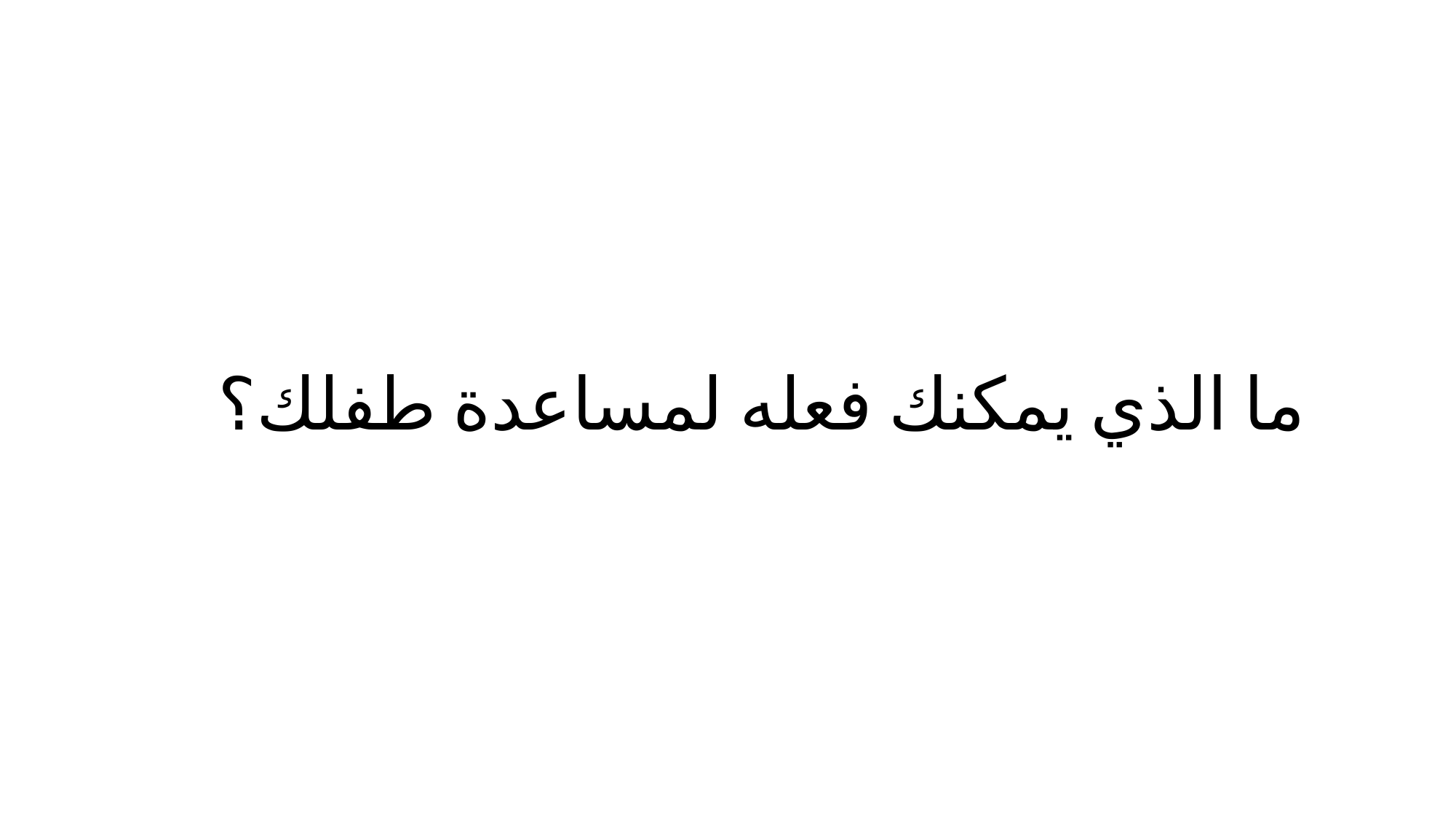

# ما الذي يمكنك فعله لمساعدة طفلك؟